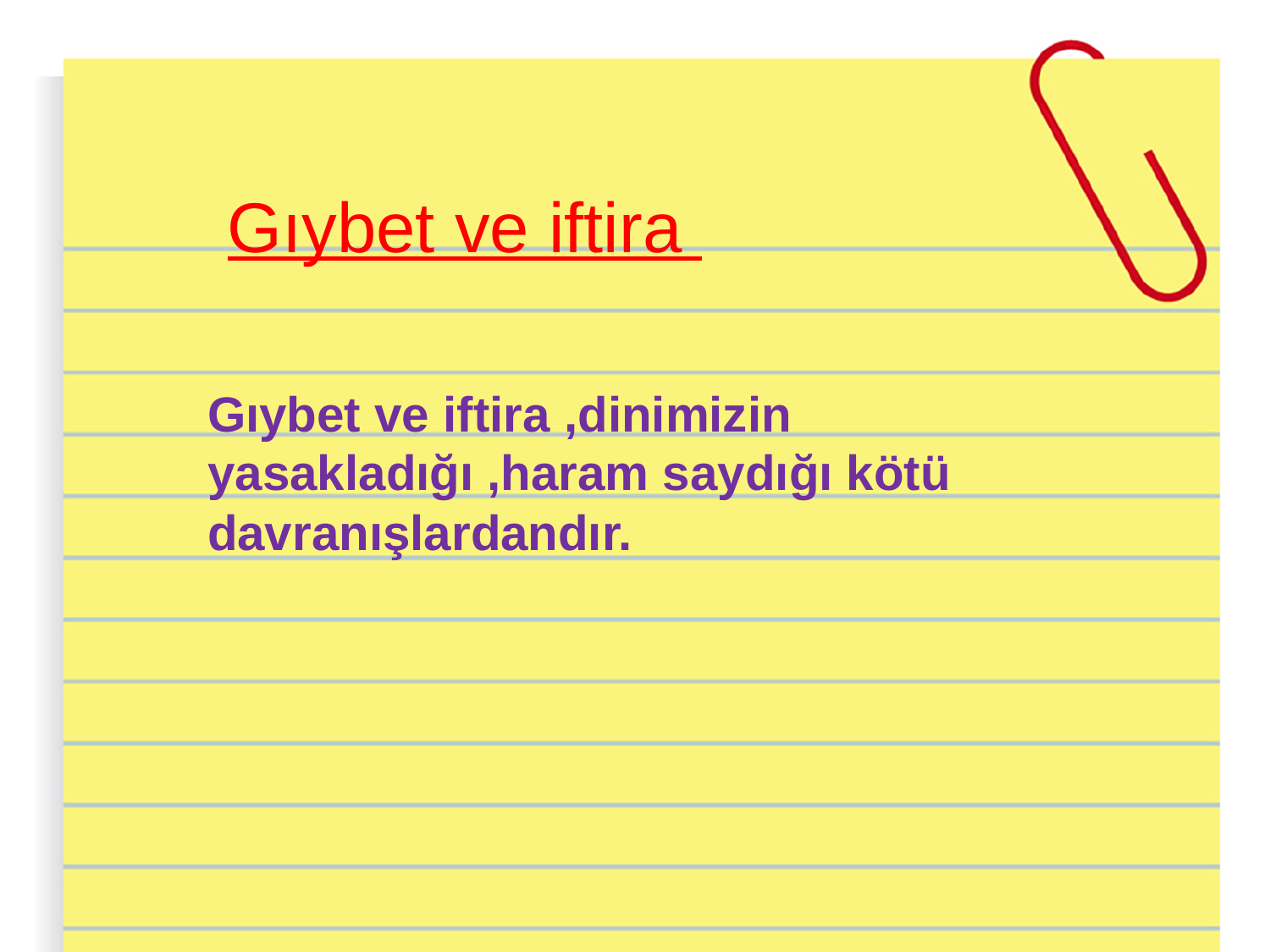

Gıybet ve iftira
Gıybet ve iftira ,dinimizin yasakladığı ,haram saydığı kötü davranışlardandır.